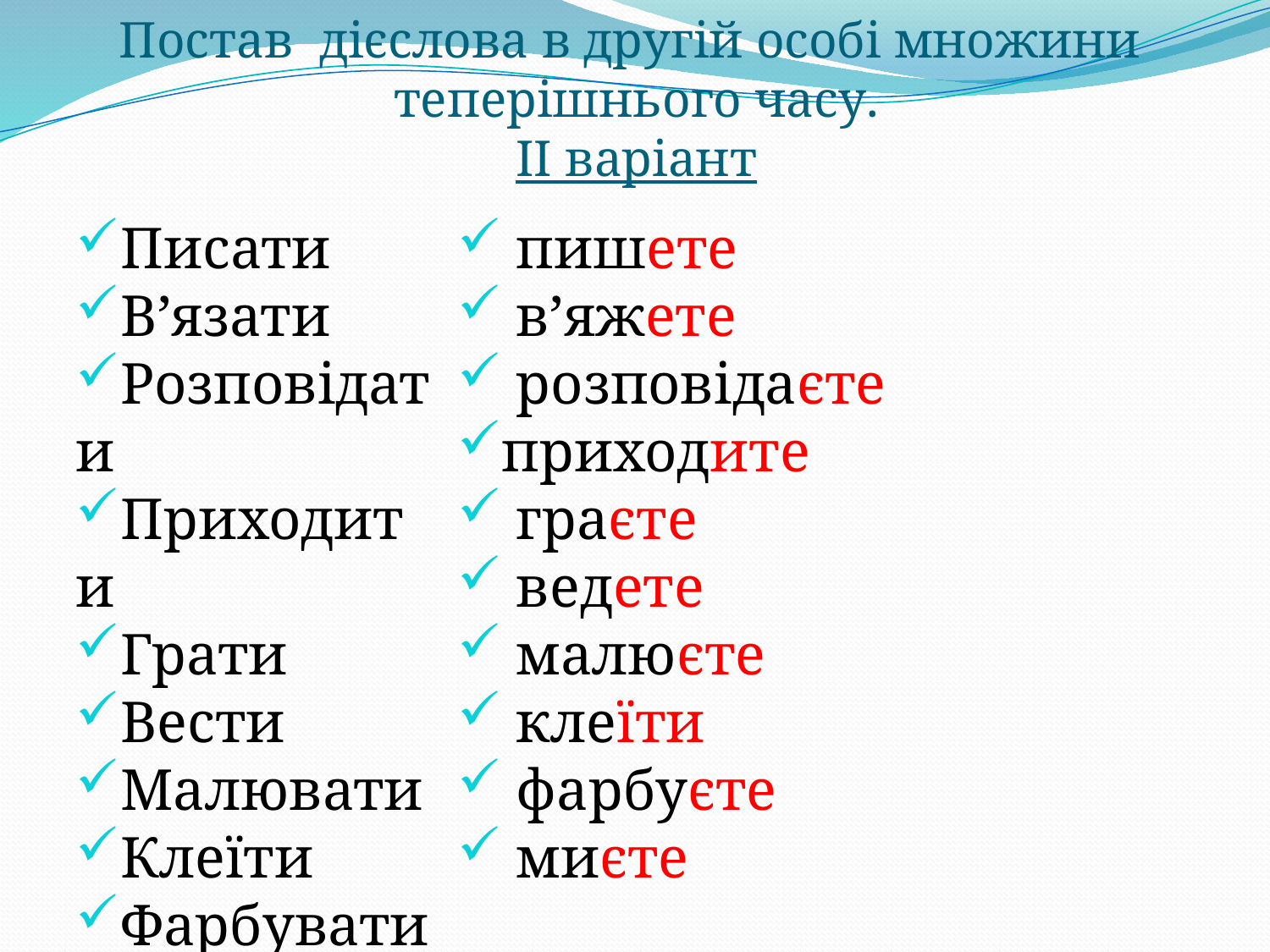

# Постав  дієслова в другій особі множини  теперішнього часу. ІІ варіант
Писати
В’язати
Розповідати
Приходити
Грати
Вести
Малювати
Клеїти
Фарбувати
Мити

 пишете
 в’яжете
 розповідаєте
приходите
 граєте
 ведете
 малюєте
 клеїти
 фарбуєте
 миєте